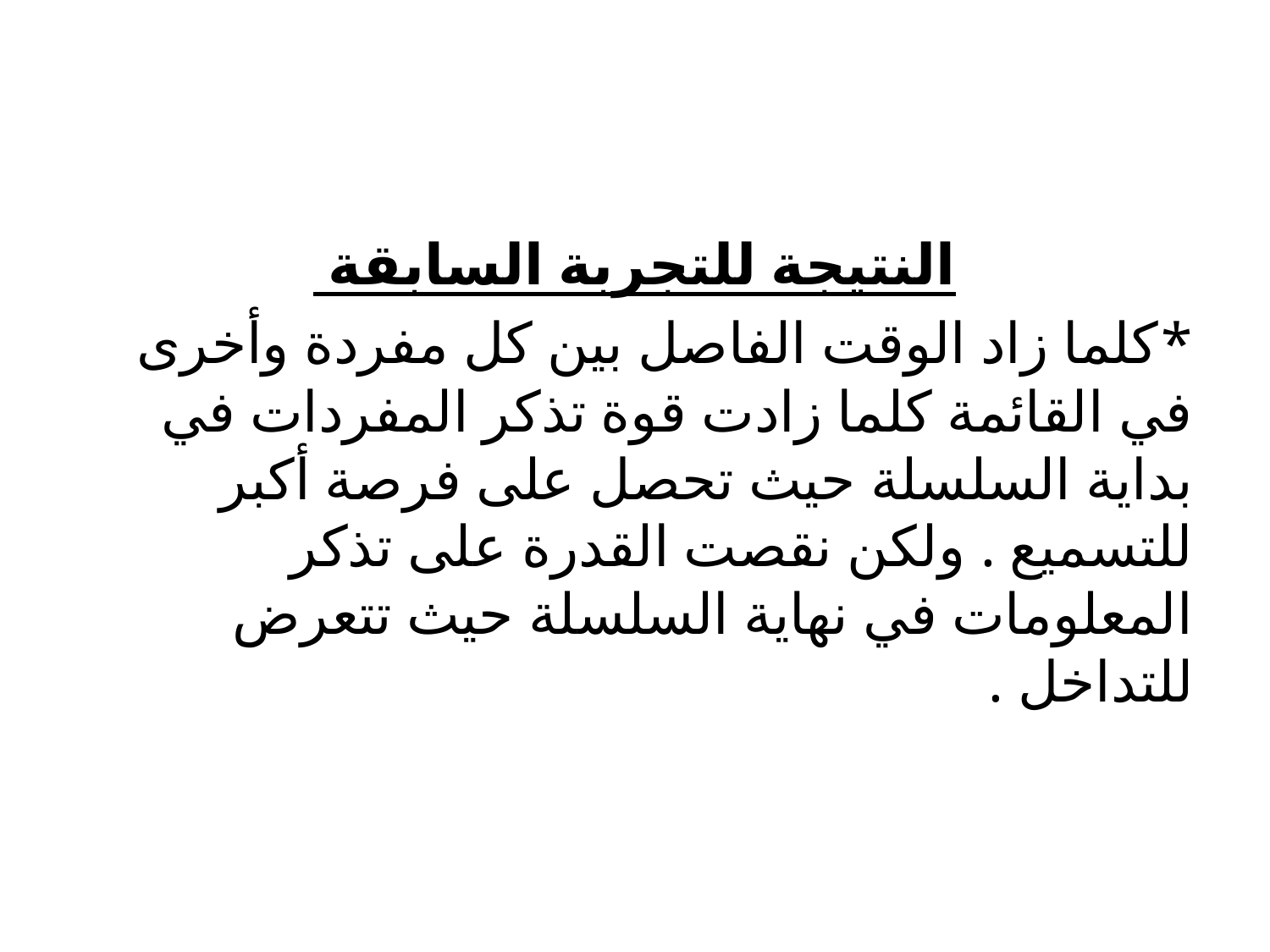

#
النتيجة للتجربة السابقة
*كلما زاد الوقت الفاصل بين كل مفردة وأخرى في القائمة كلما زادت قوة تذكر المفردات في بداية السلسلة حيث تحصل على فرصة أكبر للتسميع . ولكن نقصت القدرة على تذكر المعلومات في نهاية السلسلة حيث تتعرض للتداخل .